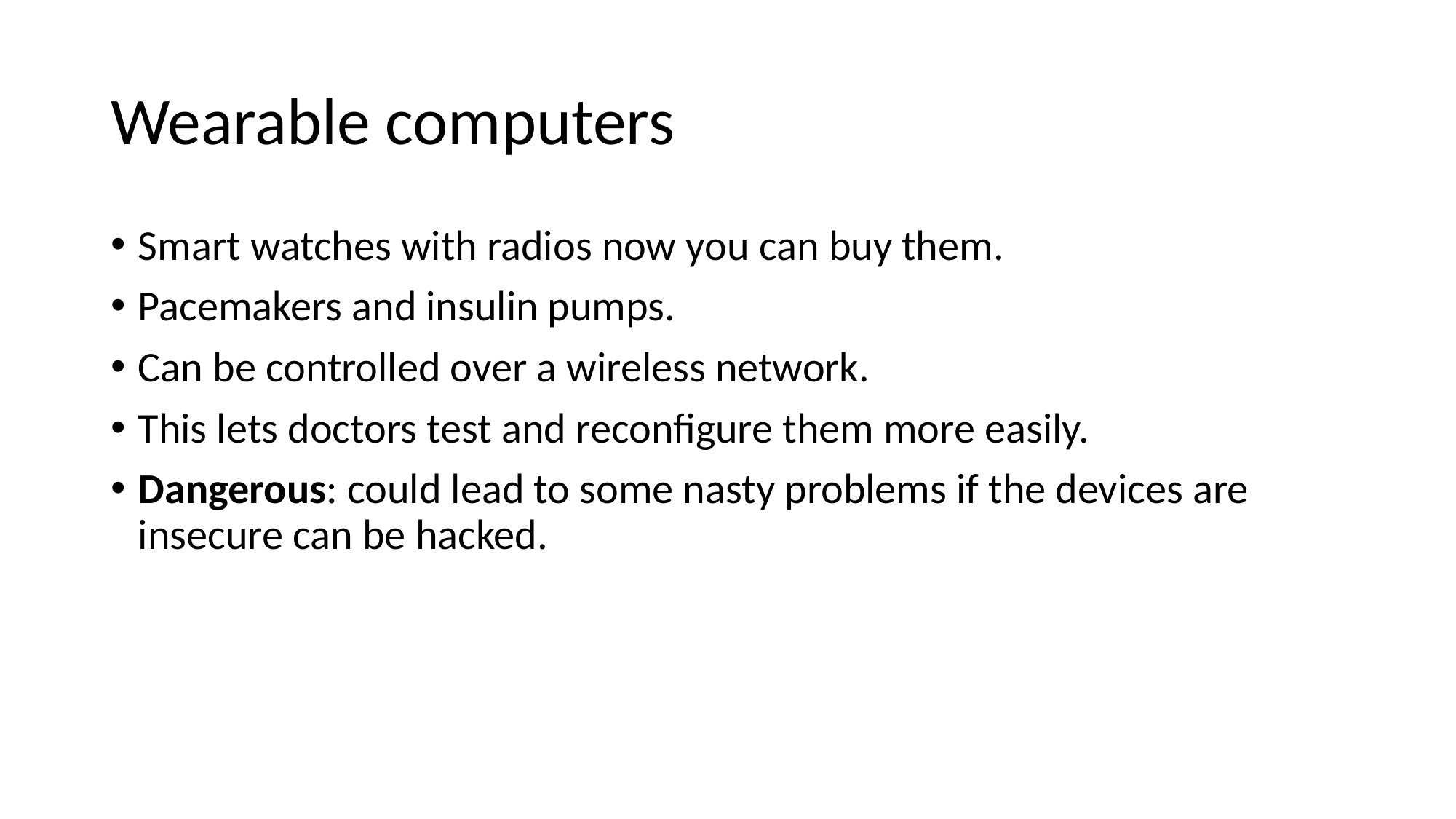

# Wearable computers
Smart watches with radios now you can buy them.
Pacemakers and insulin pumps.
Can be controlled over a wireless network.
This lets doctors test and reconfigure them more easily.
Dangerous: could lead to some nasty problems if the devices are insecure can be hacked.